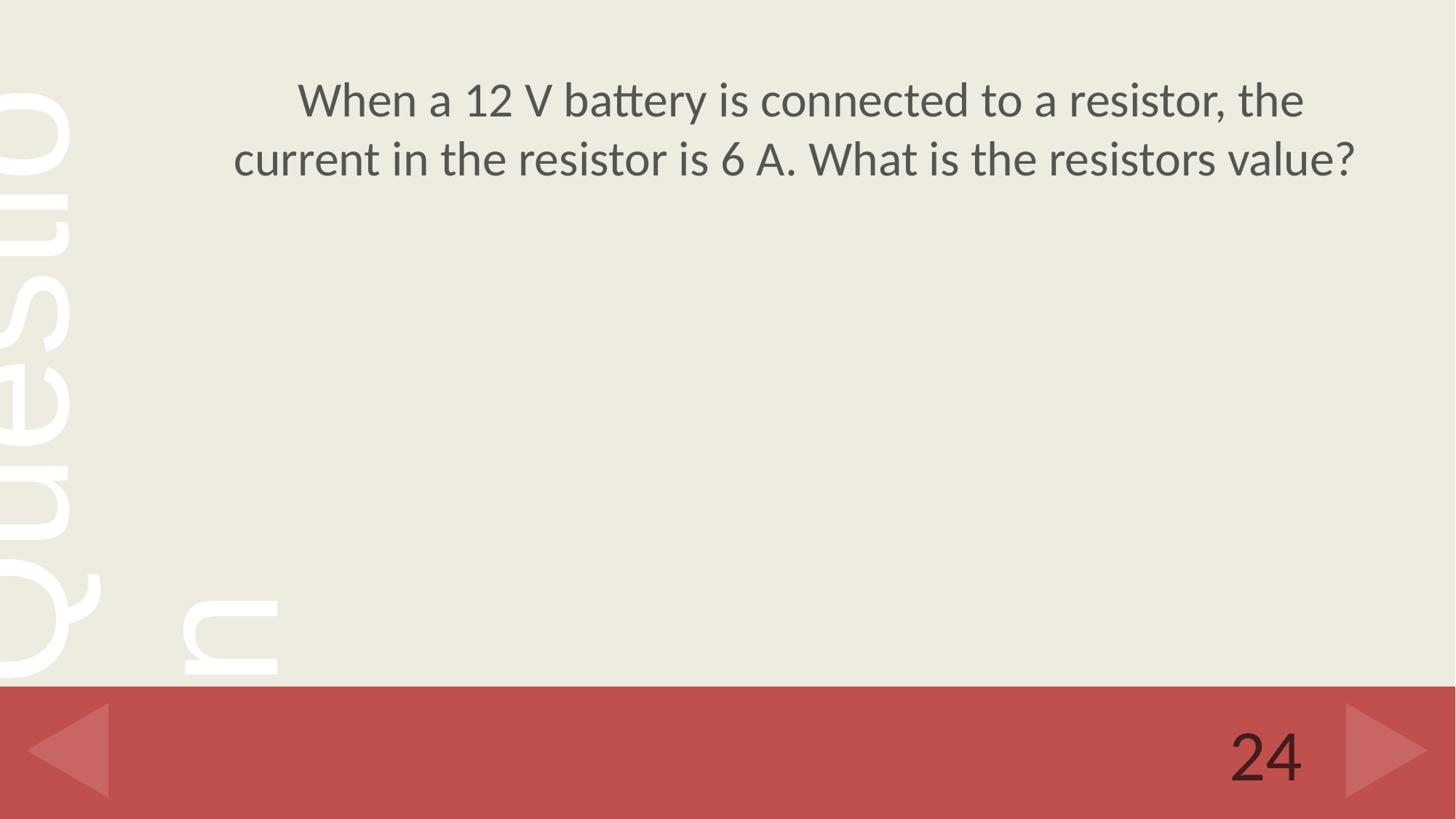

# When a 12 V battery is connected to a resistor, the current in the resistor is 6 A. What is the resistors value?

24